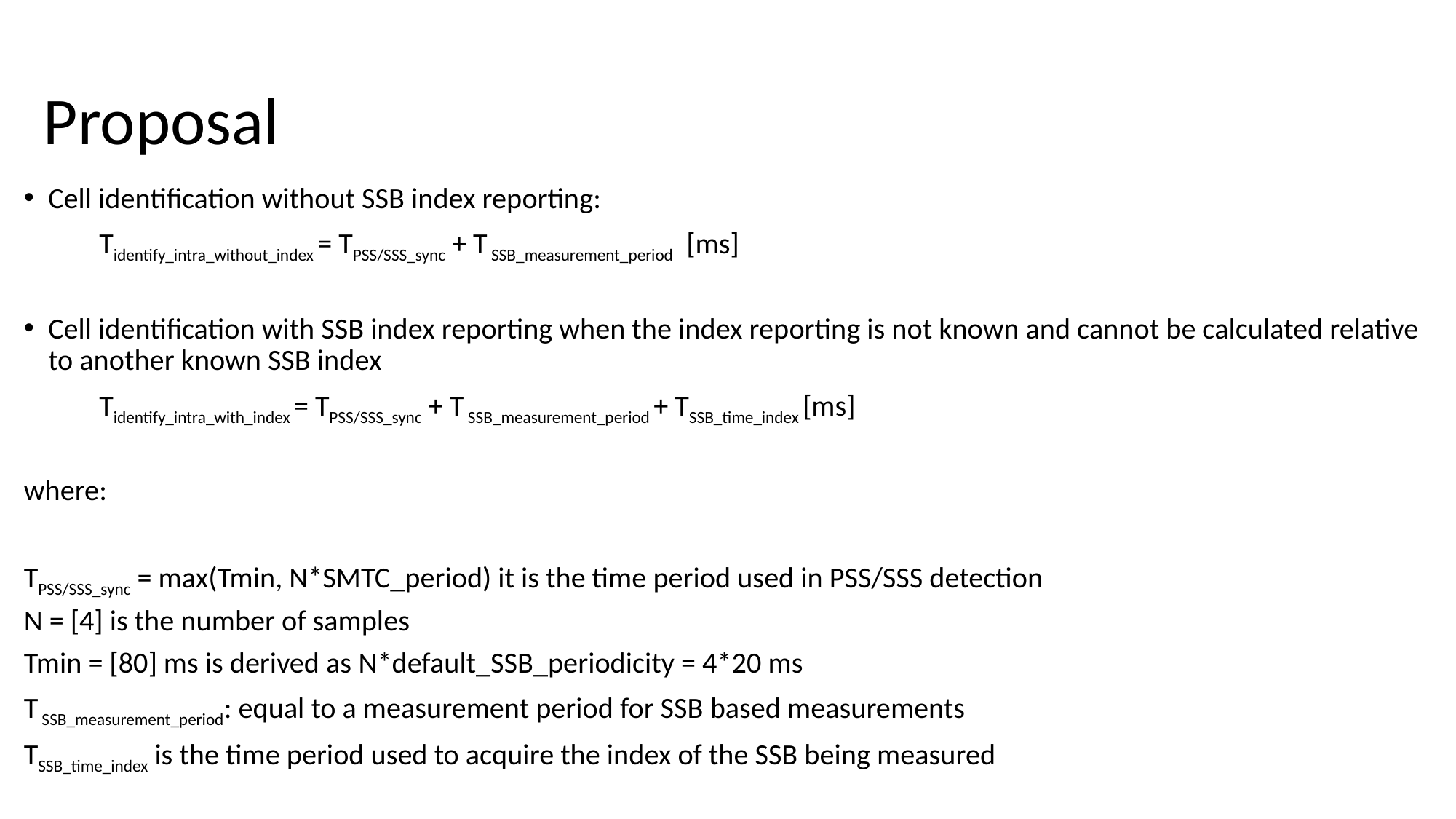

# Proposal
Cell identification without SSB index reporting:
	Tidentify_intra_without_index = TPSS/SSS_sync + T SSB_measurement_period  [ms]

Cell identification with SSB index reporting when the index reporting is not known and cannot be calculated relative to another known SSB index
	Tidentify_intra_with_index = TPSS/SSS_sync + T SSB_measurement_period + TSSB_time_index [ms]

where:

TPSS/SSS_sync = max(Tmin, N*SMTC_period) it is the time period used in PSS/SSS detection
N = [4] is the number of samples
Tmin = [80] ms is derived as N*default_SSB_periodicity = 4*20 ms
T SSB_measurement_period: equal to a measurement period for SSB based measurements
TSSB_time_index is the time period used to acquire the index of the SSB being measured